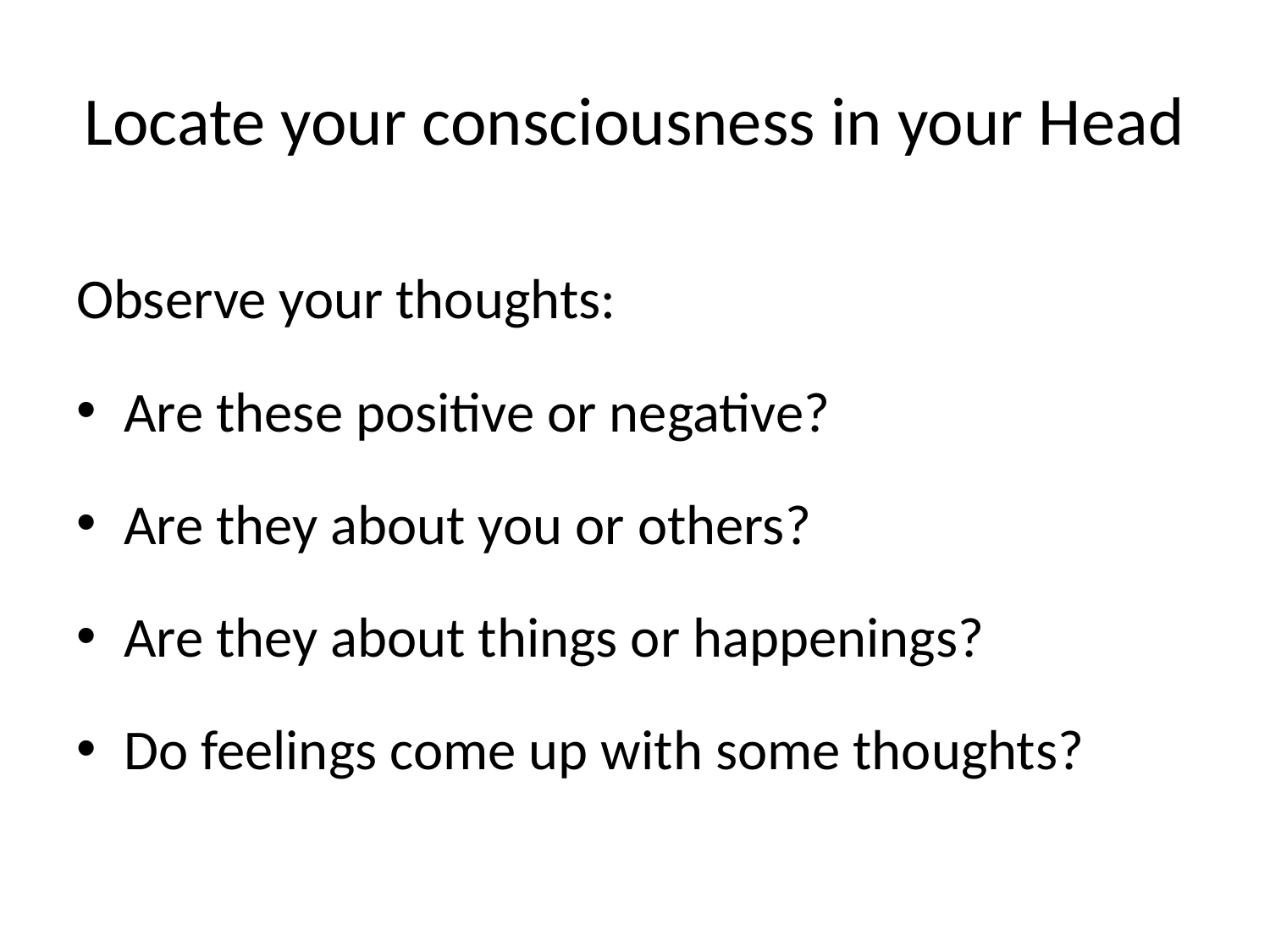

# Locate your consciousness in your Head
Observe your thoughts:
Are these positive or negative?
Are they about you or others?
Are they about things or happenings?
Do feelings come up with some thoughts?